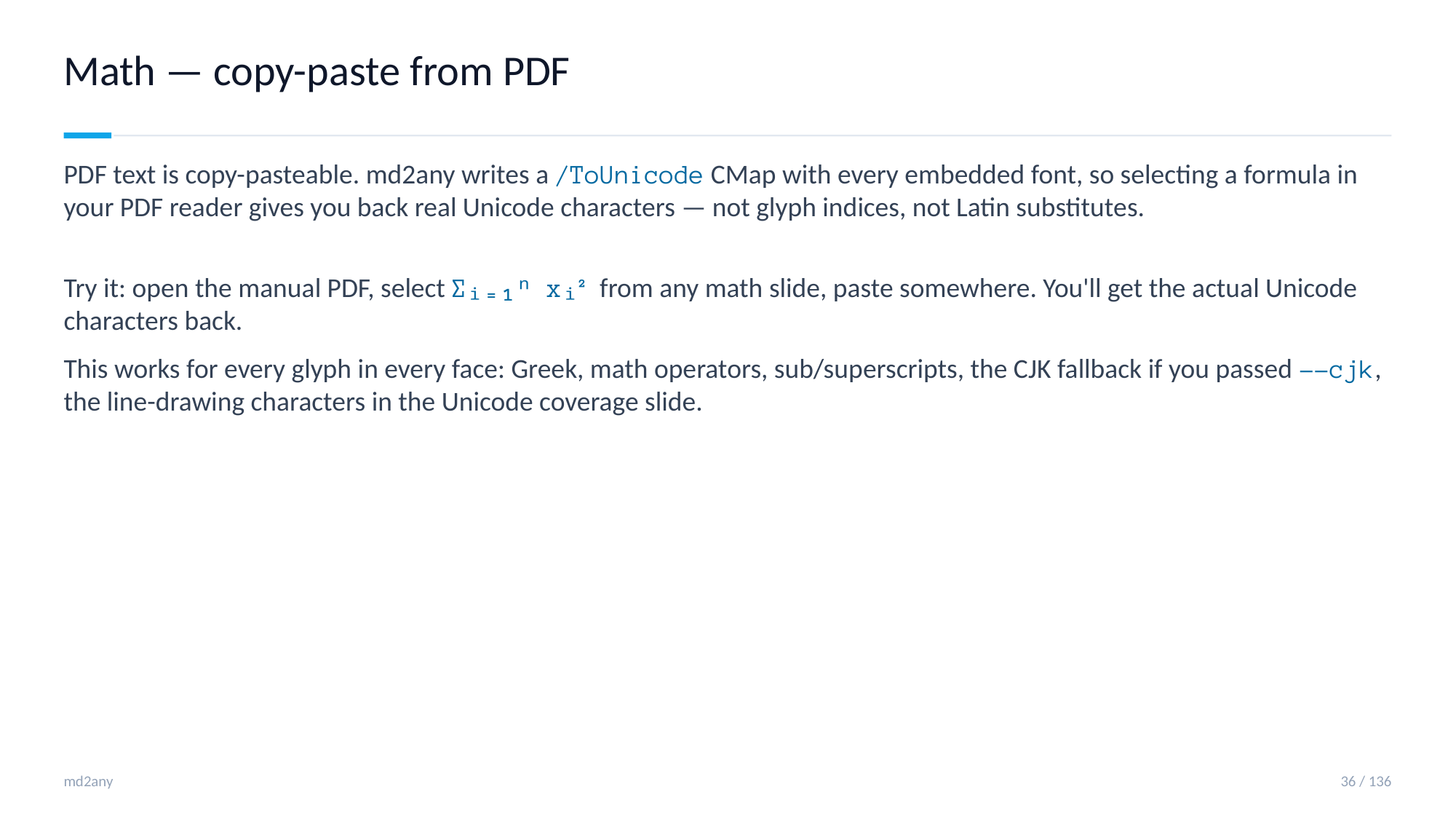

Math — copy-paste from PDF

PDF text is copy-pasteable. md2any writes a /ToUnicode CMap with every embedded font, so selecting a formula in your PDF reader gives you back real Unicode characters — not glyph indices, not Latin substitutes.
Try it: open the manual PDF, select ∑ᵢ₌₁ⁿ xᵢ² from any math slide, paste somewhere. You'll get the actual Unicode characters back.
This works for every glyph in every face: Greek, math operators, sub/superscripts, the CJK fallback if you passed --cjk, the line-drawing characters in the Unicode coverage slide.
md2any
36 / 136